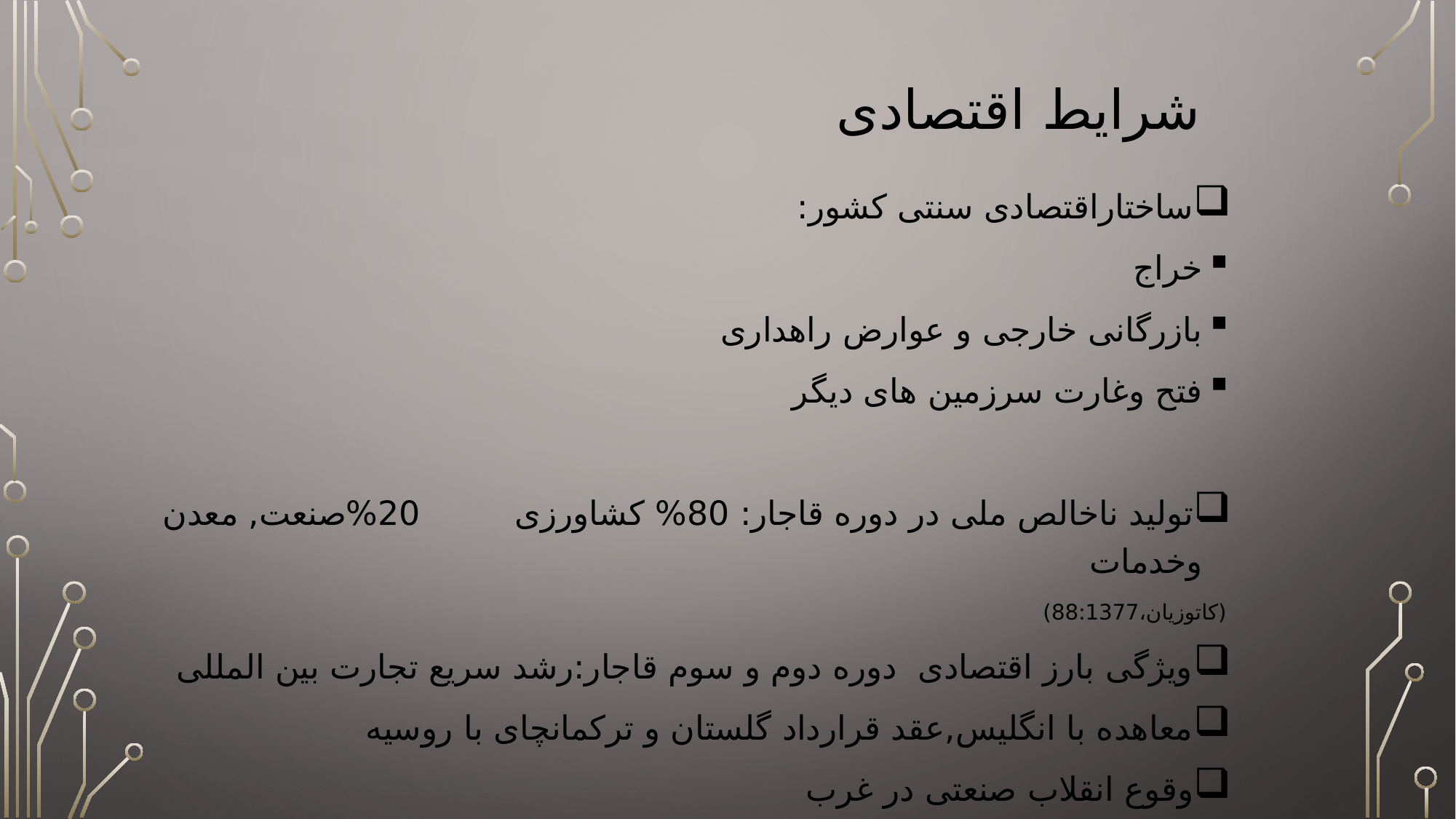

# شرایط اقتصادی
ساختاراقتصادی سنتی کشور:
خراج
بازرگانی خارجی و عوارض راهداری
فتح وغارت سرزمین های دیگر

تولید ناخالص ملی در دوره قاجار: 80% کشاورزی         20%صنعت, معدن وخدمات
(کاتوزیان،88:1377)
ویژگی بارز اقتصادی  دوره دوم و سوم قاجار:رشد سریع تجارت بین المللی
معاهده با انگلیس,عقد قرارداد گلستان و ترکمانچای با روسیه
وقوع انقلاب صنعتی در غرب